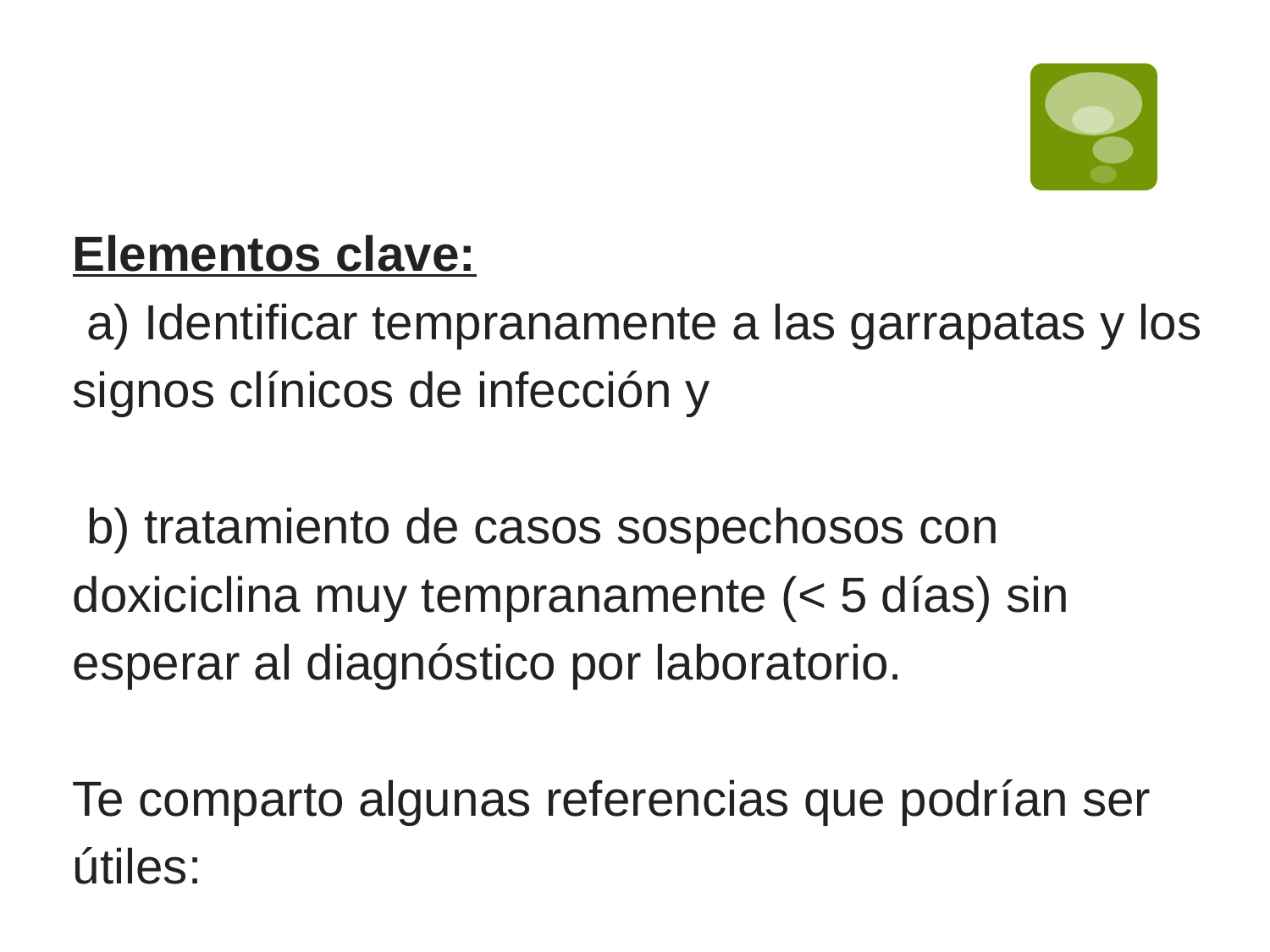

Elementos clave:
 a) Identificar tempranamente a las garrapatas y los signos clínicos de infección y

 b) tratamiento de casos sospechosos con doxiciclina muy tempranamente (< 5 días) sin esperar al diagnóstico por laboratorio.

Te comparto algunas referencias que podrían ser útiles: